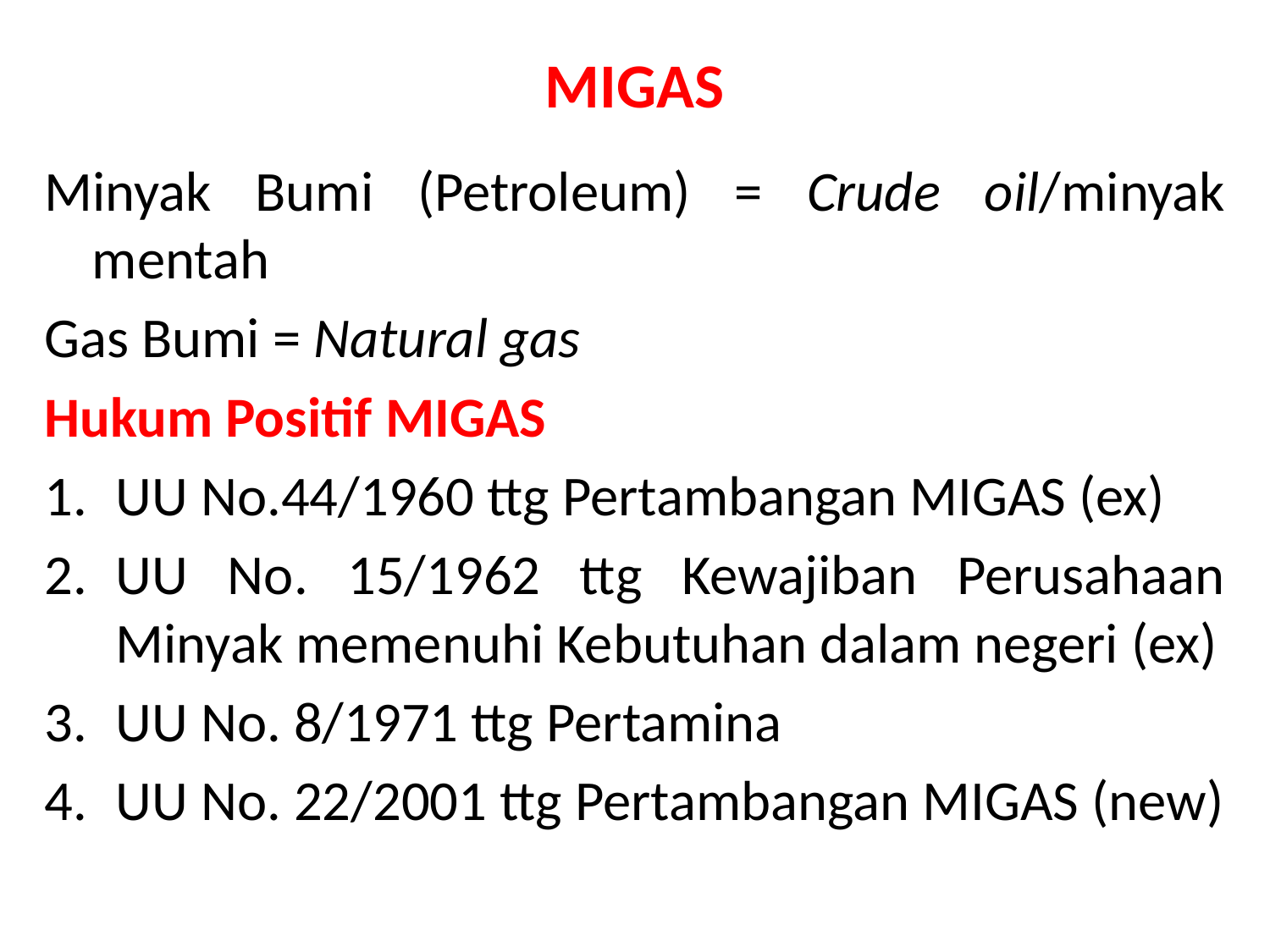

# MIGAS
Minyak Bumi (Petroleum) = Crude oil/minyak mentah
Gas Bumi = Natural gas
Hukum Positif MIGAS
UU No.44/1960 ttg Pertambangan MIGAS (ex)
UU No. 15/1962 ttg Kewajiban Perusahaan Minyak memenuhi Kebutuhan dalam negeri (ex)
UU No. 8/1971 ttg Pertamina
UU No. 22/2001 ttg Pertambangan MIGAS (new)